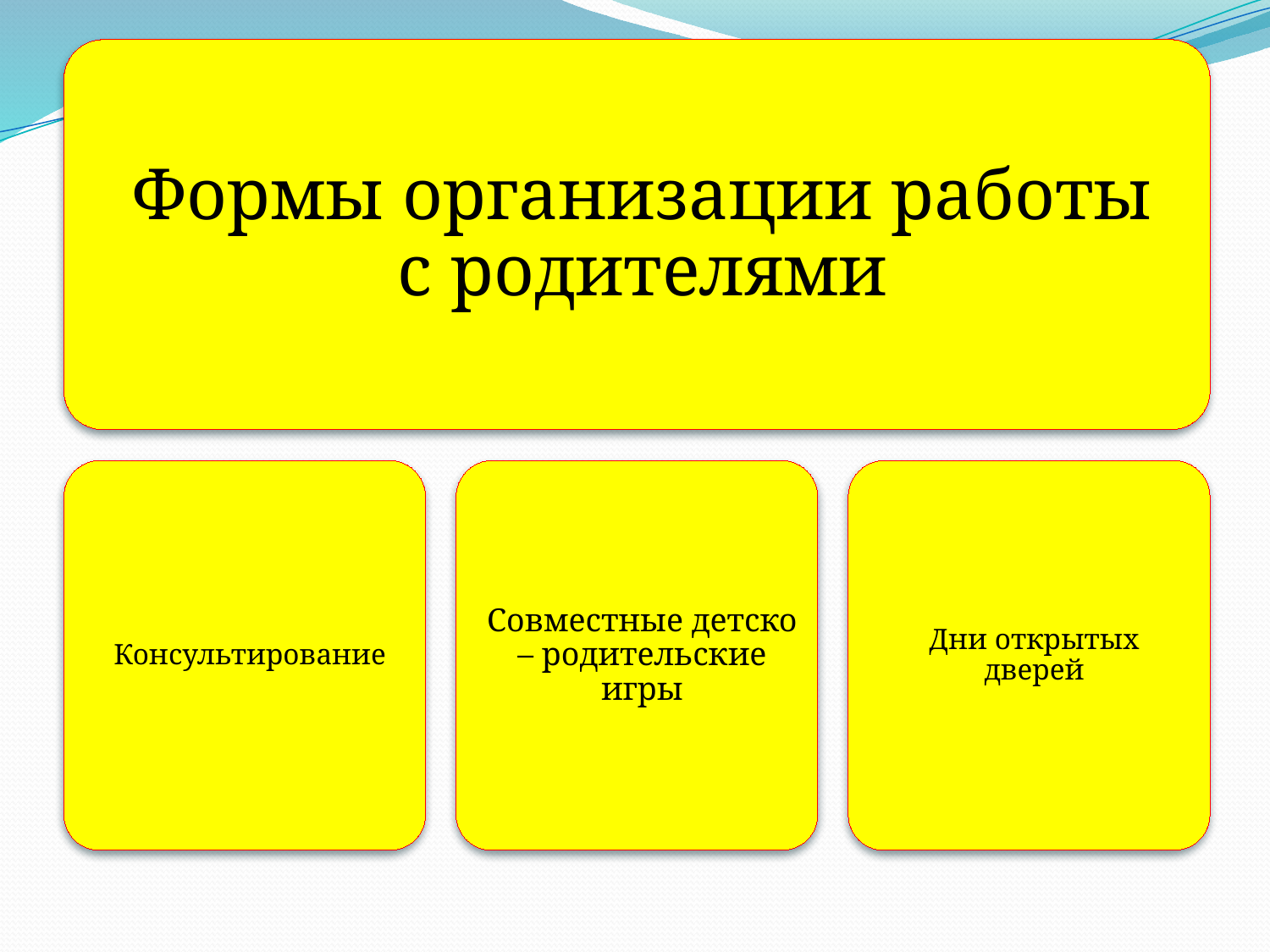

Формы организации работы с родителями
Консультирование
Совместные детско – родительские игры
Дни открытых дверей